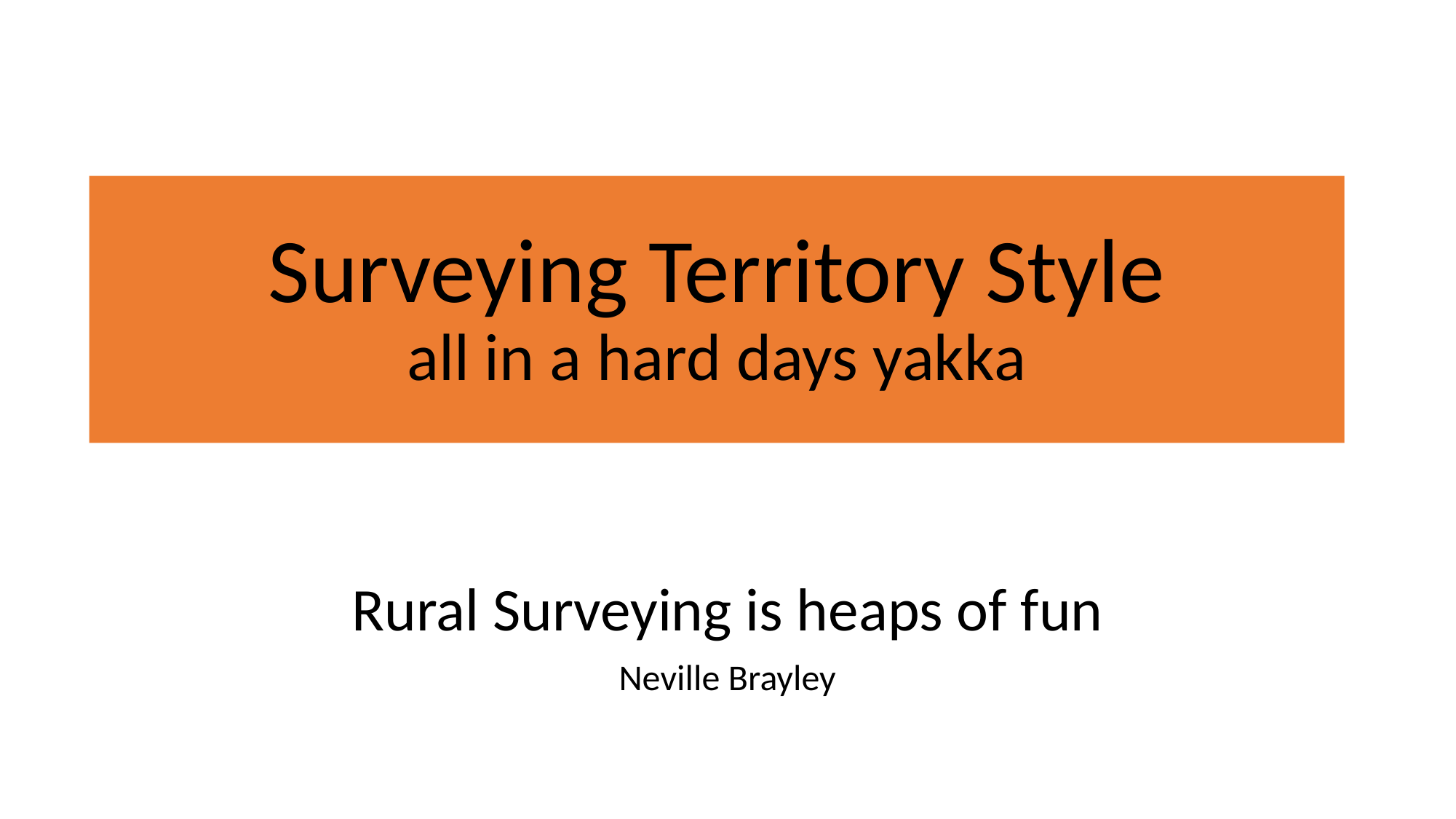

# Surveying Territory Style all in a hard days yakka

Rural Surveying is heaps of fun
Neville Brayley